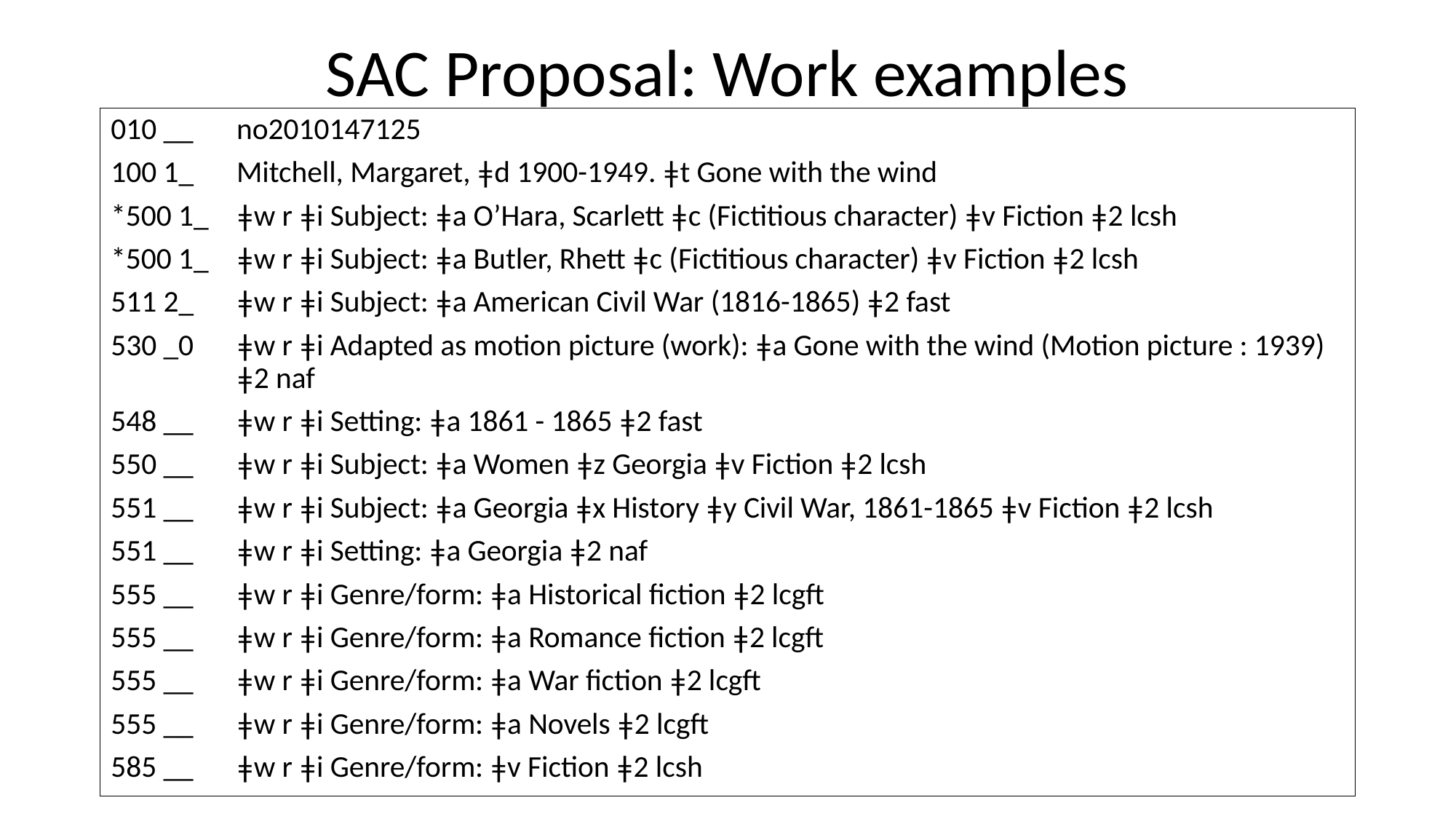

# SAC Proposal: Work examples
010 __	no2010147125
100 1_ 	Mitchell, Margaret, ǂd 1900-1949. ǂt Gone with the wind
*500 1_ 	ǂw r ǂi Subject: ǂa O’Hara, Scarlett ǂc (Fictitious character) ǂv Fiction ǂ2 lcsh
*500 1_ 	ǂw r ǂi Subject: ǂa Butler, Rhett ǂc (Fictitious character) ǂv Fiction ǂ2 lcsh
511 2_ 	ǂw r ǂi Subject: ǂa American Civil War (1816-1865) ǂ2 fast
530 _0 	ǂw r ǂi Adapted as motion picture (work): ǂa Gone with the wind (Motion picture : 1939) ǂ2 naf
548 __ 	ǂw r ǂi Setting: ǂa 1861 - 1865 ǂ2 fast
550 __ 	ǂw r ǂi Subject: ǂa Women ǂz Georgia ǂv Fiction ǂ2 lcsh
551 __ 	ǂw r ǂi Subject: ǂa Georgia ǂx History ǂy Civil War, 1861-1865 ǂv Fiction ǂ2 lcsh
551 __ 	ǂw r ǂi Setting: ǂa Georgia ǂ2 naf
555 __ 	ǂw r ǂi Genre/form: ǂa Historical fiction ǂ2 lcgft
555 __ 	ǂw r ǂi Genre/form: ǂa Romance fiction ǂ2 lcgft
555 __ 	ǂw r ǂi Genre/form: ǂa War fiction ǂ2 lcgft
555 __	ǂw r ǂi Genre/form: ǂa Novels ǂ2 lcgft
585 __	ǂw r ǂi Genre/form: ǂv Fiction ǂ2 lcsh